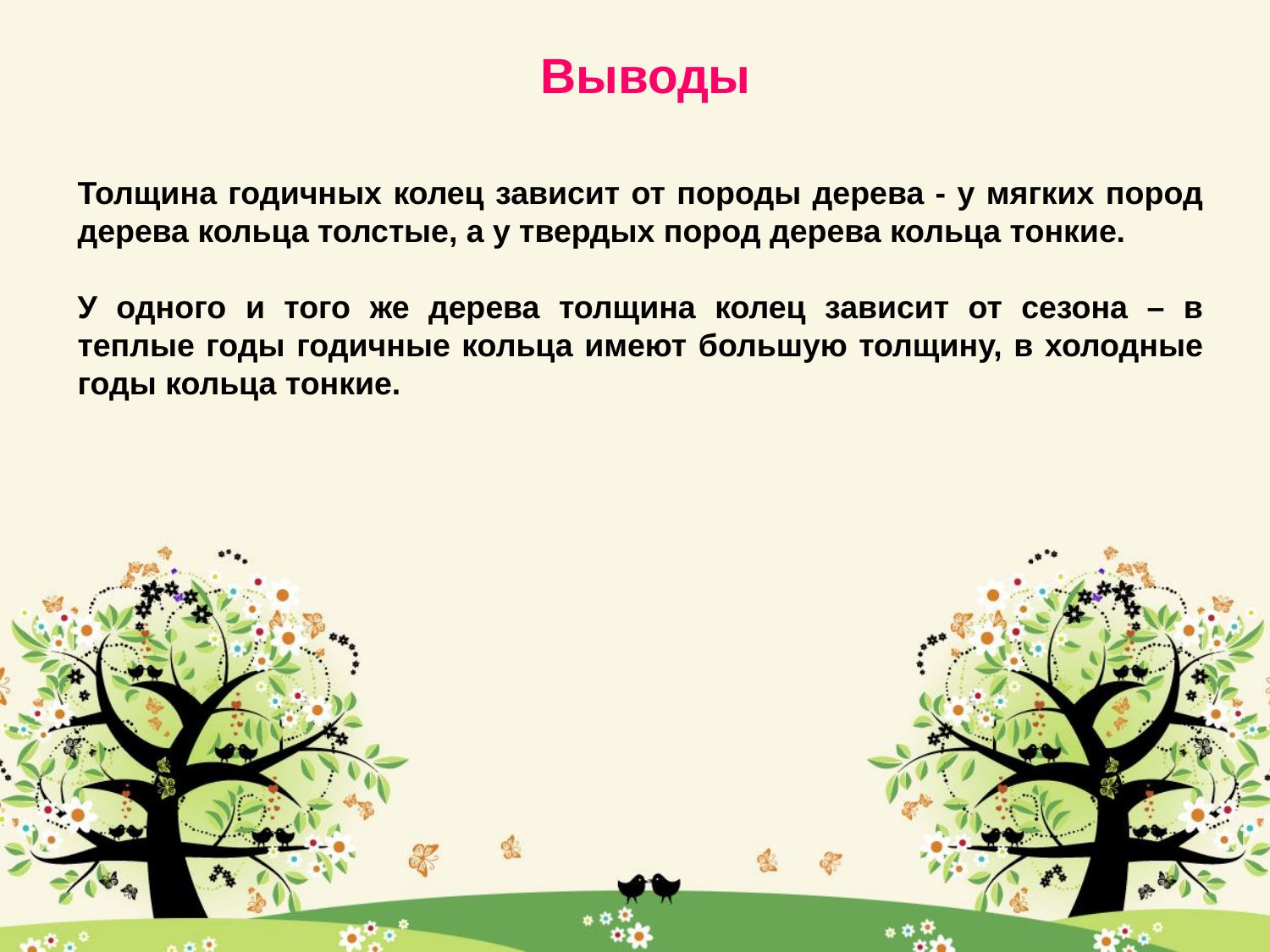

# Выводы
Толщина годичных колец зависит от породы дерева - у мягких пород дерева кольца толстые, а у твердых пород дерева кольца тонкие.

У одного и того же дерева толщина колец зависит от сезона – в теплые годы годичные кольца имеют большую толщину, в холодные годы кольца тонкие.